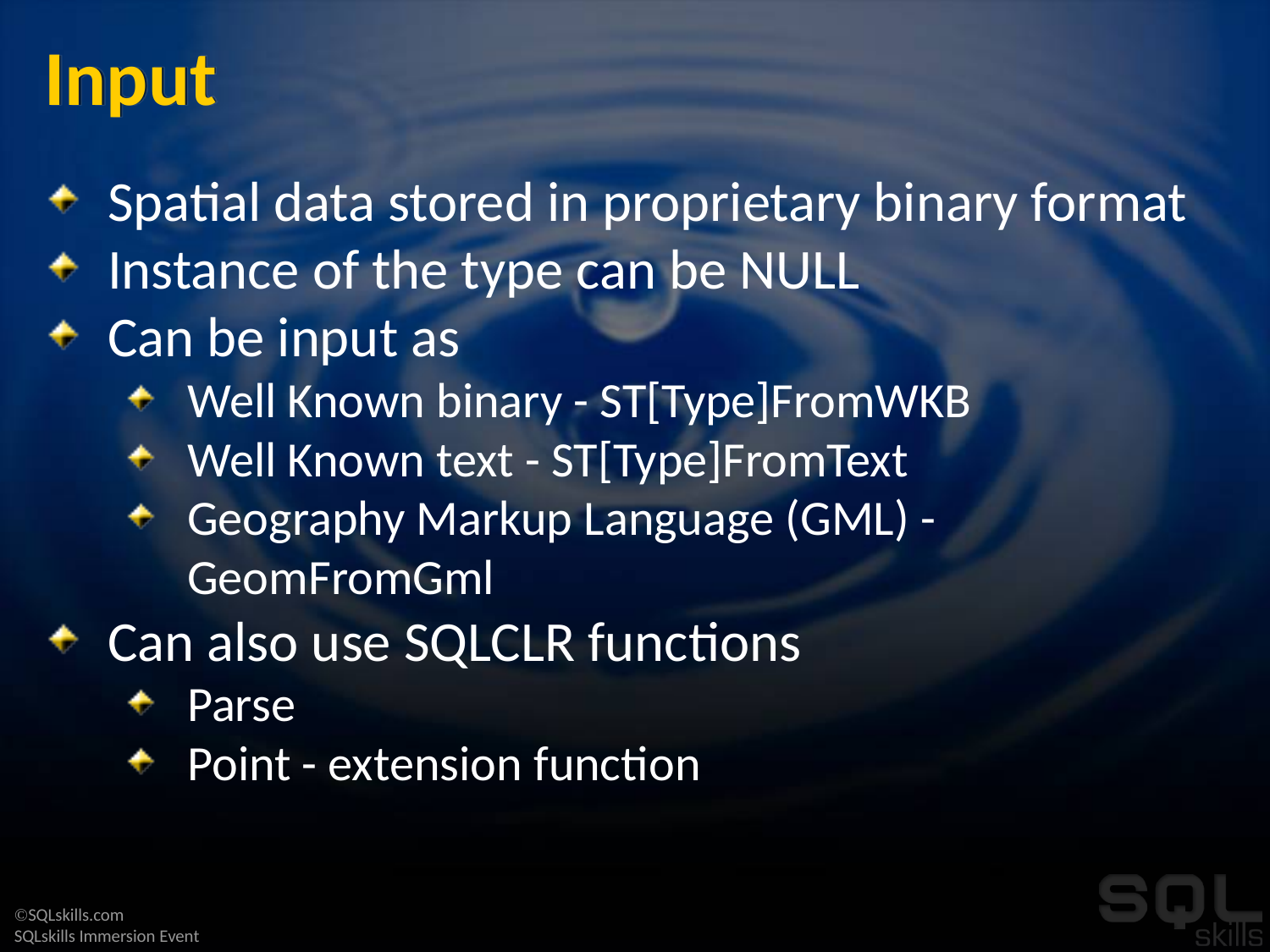

# Input
Spatial data stored in proprietary binary format
Instance of the type can be NULL
Can be input as
Well Known binary - ST[Type]FromWKB
Well Known text - ST[Type]FromText
Geography Markup Language (GML) - GeomFromGml
Can also use SQLCLR functions
Parse
Point - extension function